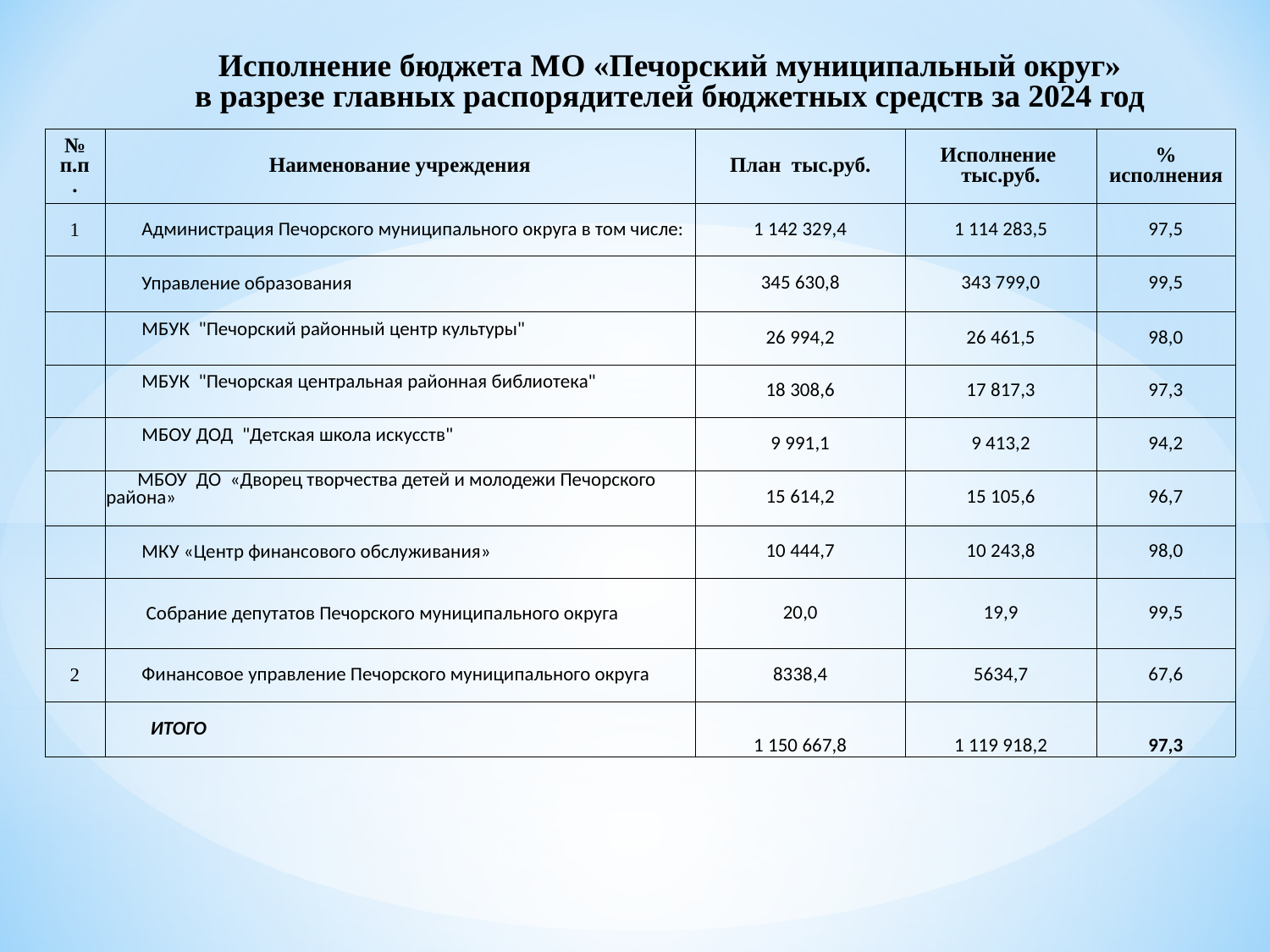

|  | Исполнение бюджета МО «Печорский муниципальный округ» в разрезе главных распорядителей бюджетных средств за 2024 год |  |  |  |
| --- | --- | --- | --- | --- |
| № п.п. | Наименование учреждения | План тыс.руб. | Исполнение тыс.руб. | % исполнения |
| 1 | Администрация Печорского муниципального округа в том числе: | 1 142 329,4 | 1 114 283,5 | 97,5 |
|  | Управление образования | 345 630,8 | 343 799,0 | 99,5 |
|  | МБУК "Печорский районный центр культуры" | 26 994,2 | 26 461,5 | 98,0 |
|  | МБУК "Печорская центральная районная библиотека" | 18 308,6 | 17 817,3 | 97,3 |
|  | МБОУ ДОД "Детская школа искусств" | 9 991,1 | 9 413,2 | 94,2 |
|  | МБОУ ДО «Дворец творчества детей и молодежи Печорского района» | 15 614,2 | 15 105,6 | 96,7 |
|  | МКУ «Центр финансового обслуживания» | 10 444,7 | 10 243,8 | 98,0 |
|  | Собрание депутатов Печорского муниципального округа | 20,0 | 19,9 | 99,5 |
| 2 | Финансовое управление Печорского муниципального округа | 8338,4 | 5634,7 | 67,6 |
|  | ИТОГО | 1 150 667,8 | 1 119 918,2 | 97,3 |